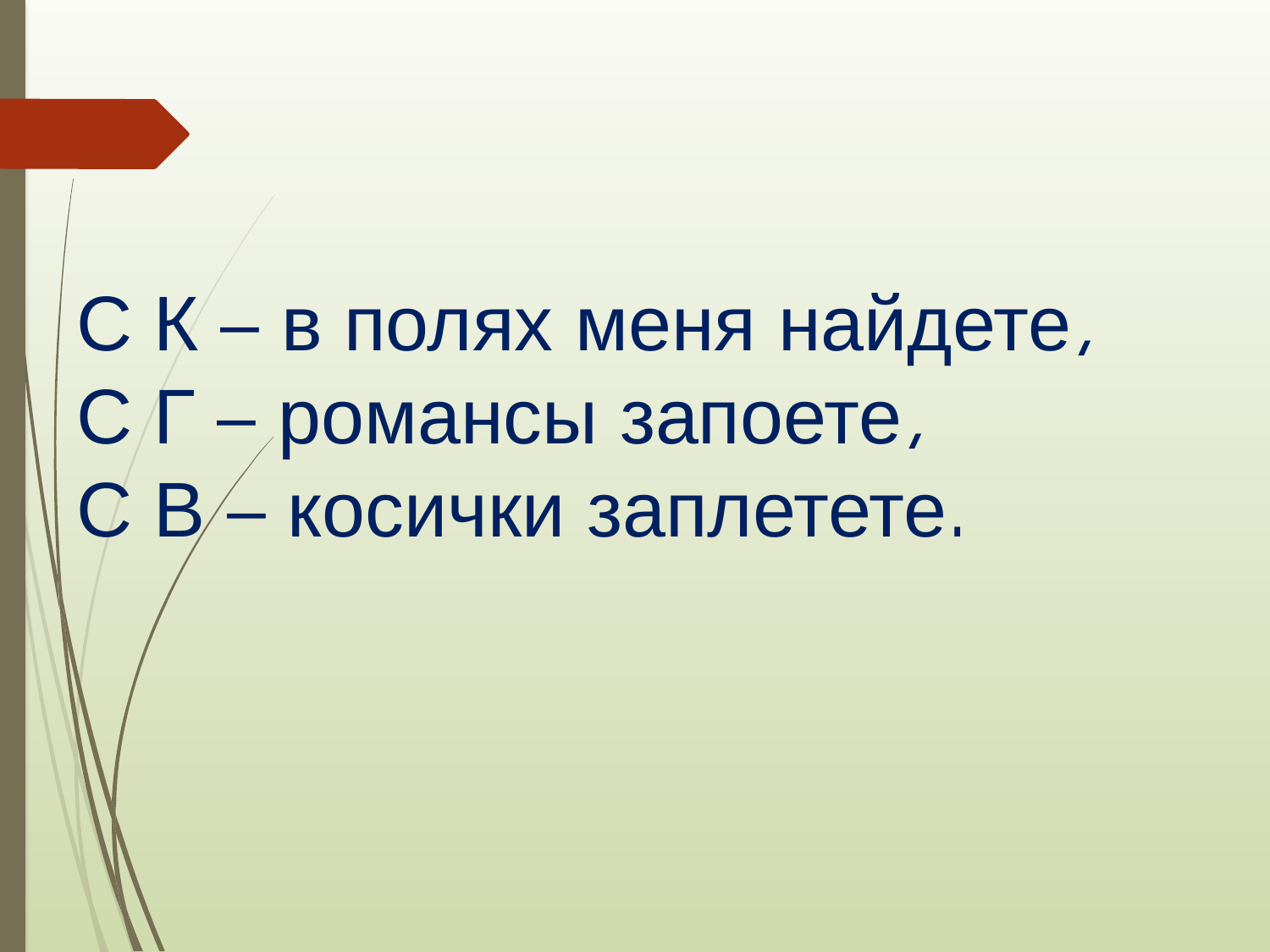

# С К – в полях меня найдете, С Г – романсы запоете, С В – косички заплетете.